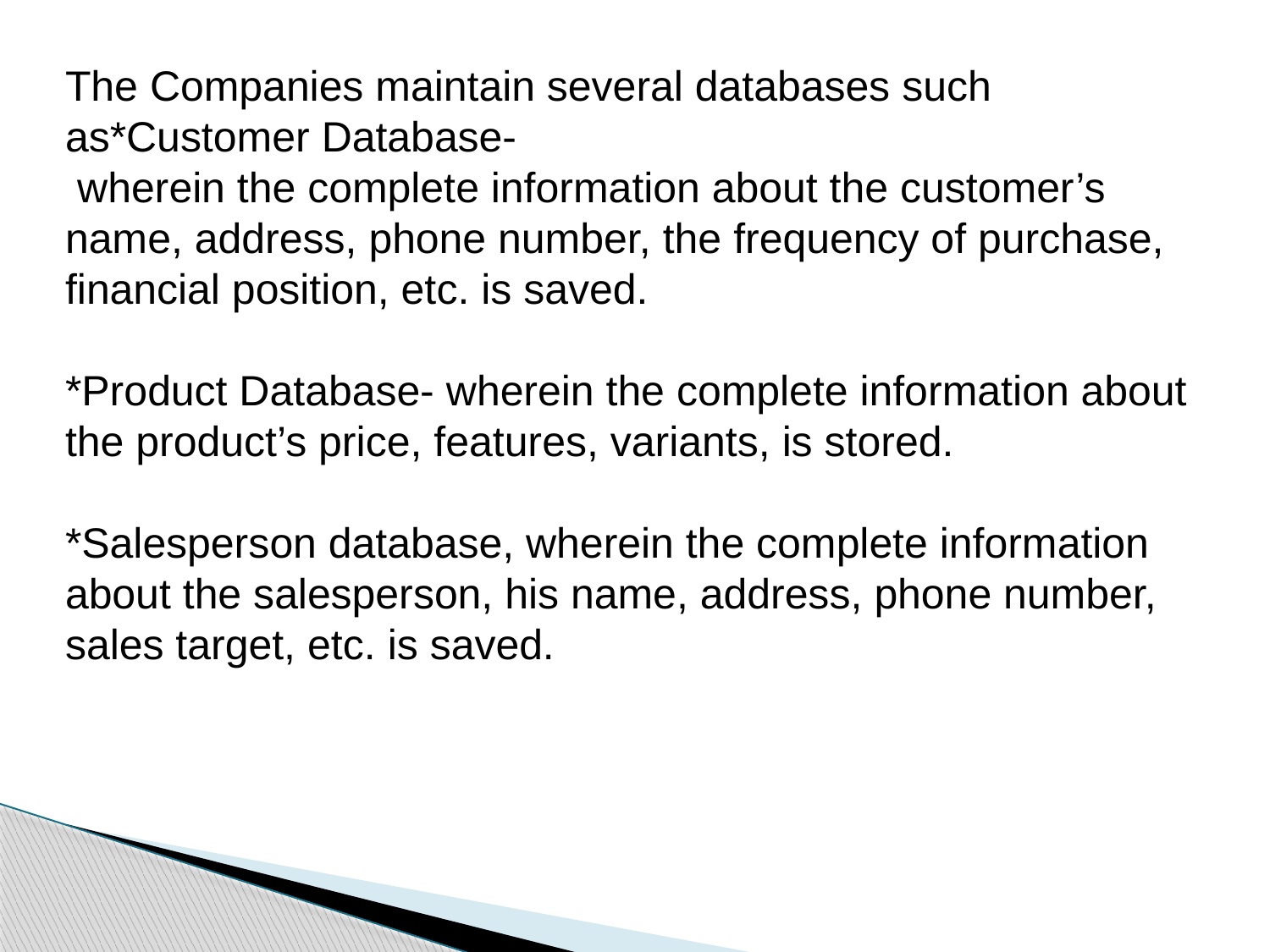

The Companies maintain several databases such as*Customer Database-
 wherein the complete information about the customer’s name, address, phone number, the frequency of purchase, financial position, etc. is saved.

*Product Database- wherein the complete information about the product’s price, features, variants, is stored.

*Salesperson database, wherein the complete information about the salesperson, his name, address, phone number, sales target, etc. is saved.